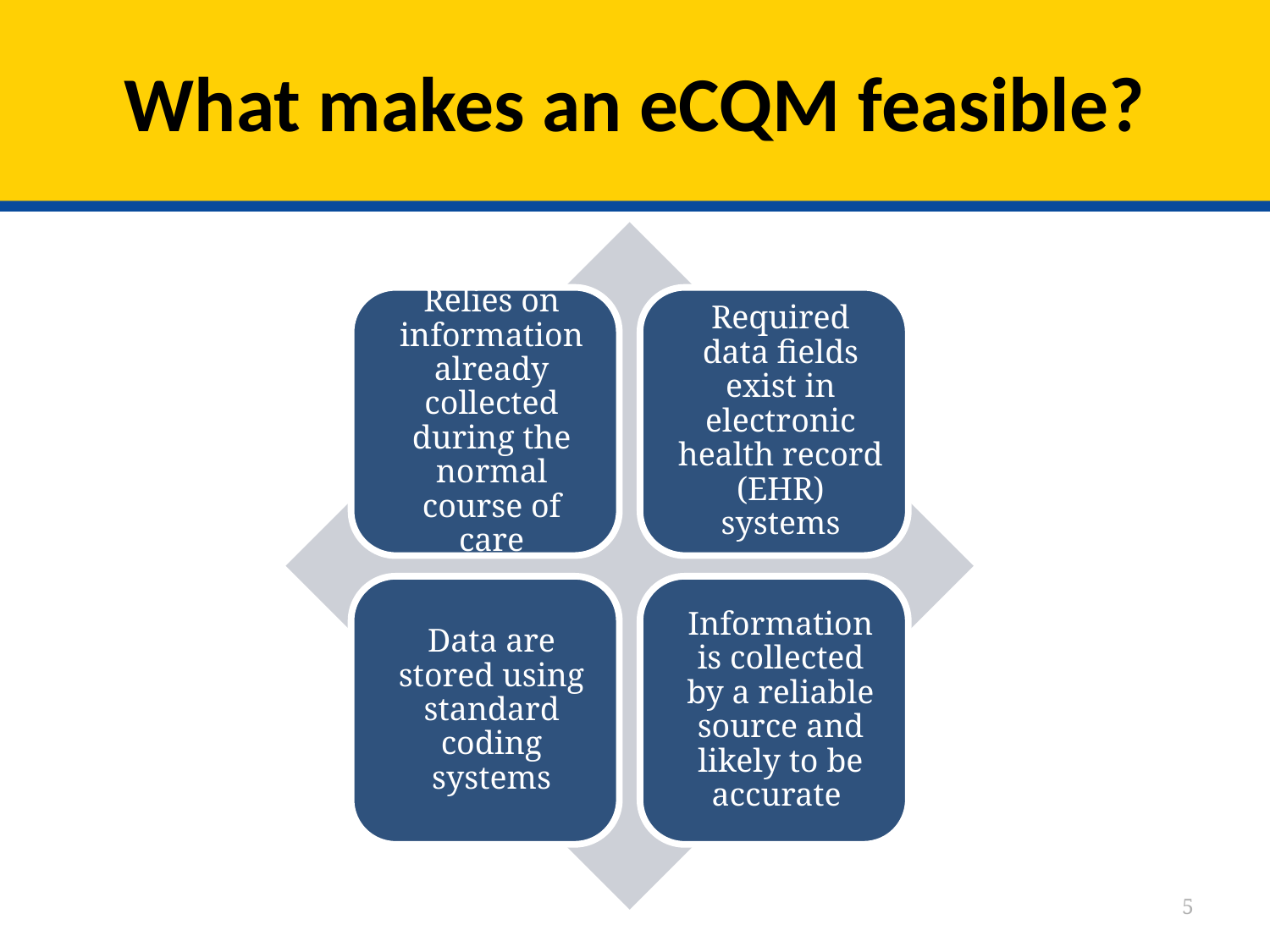

# What makes an eCQM feasible?
Relies on information already collected during the normal course of care
Required data fields exist in electronic health record (EHR) systems
Data are stored using standard coding systems
Information is collected by a reliable source and likely to be accurate
5